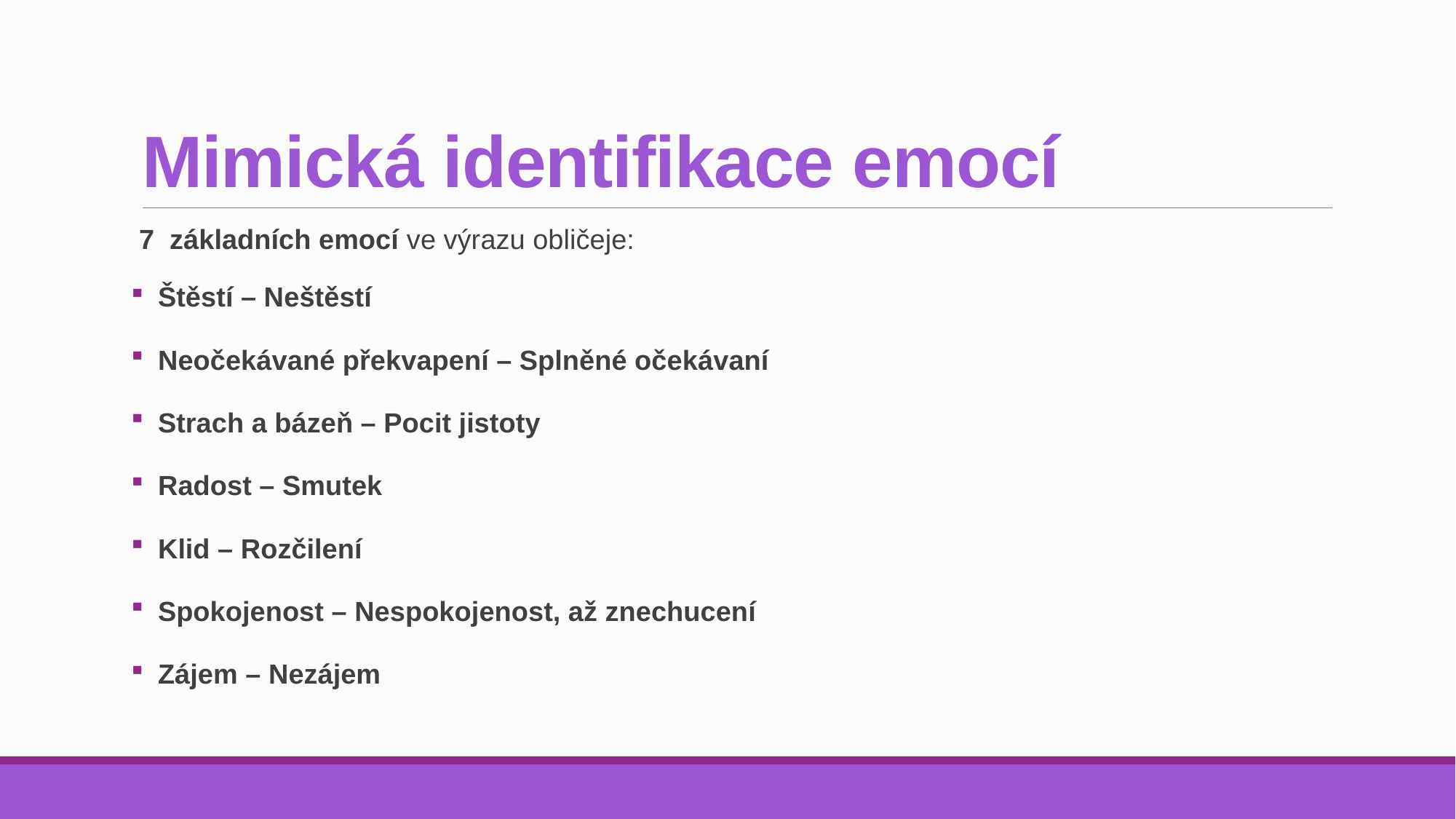

# Mimická identifikace emocí
7  základních emocí ve výrazu obličeje:
Štěstí – Neštěstí
Neočekávané překvapení – Splněné očekávaní
Strach a bázeň – Pocit jistoty
Radost – Smutek
Klid – Rozčilení
Spokojenost – Nespokojenost, až znechucení
Zájem – Nezájem